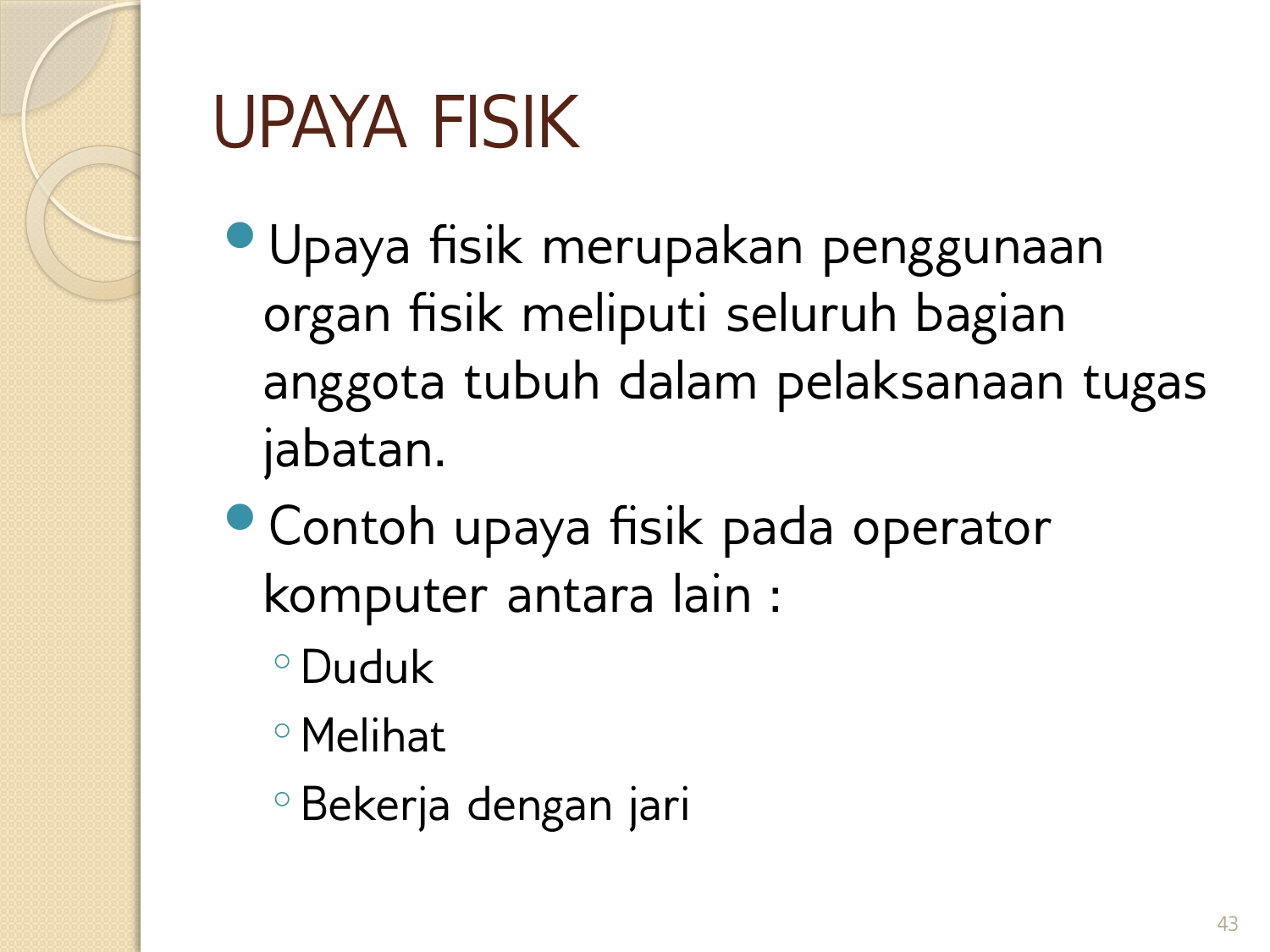

# UPAYA FISIK
Upaya fisik merupakan penggunaan organ fisik meliputi seluruh bagian anggota tubuh dalam pelaksanaan tugas jabatan.
Contoh upaya fisik pada operator komputer antara lain :
Duduk
Melihat
Bekerja dengan jari

43